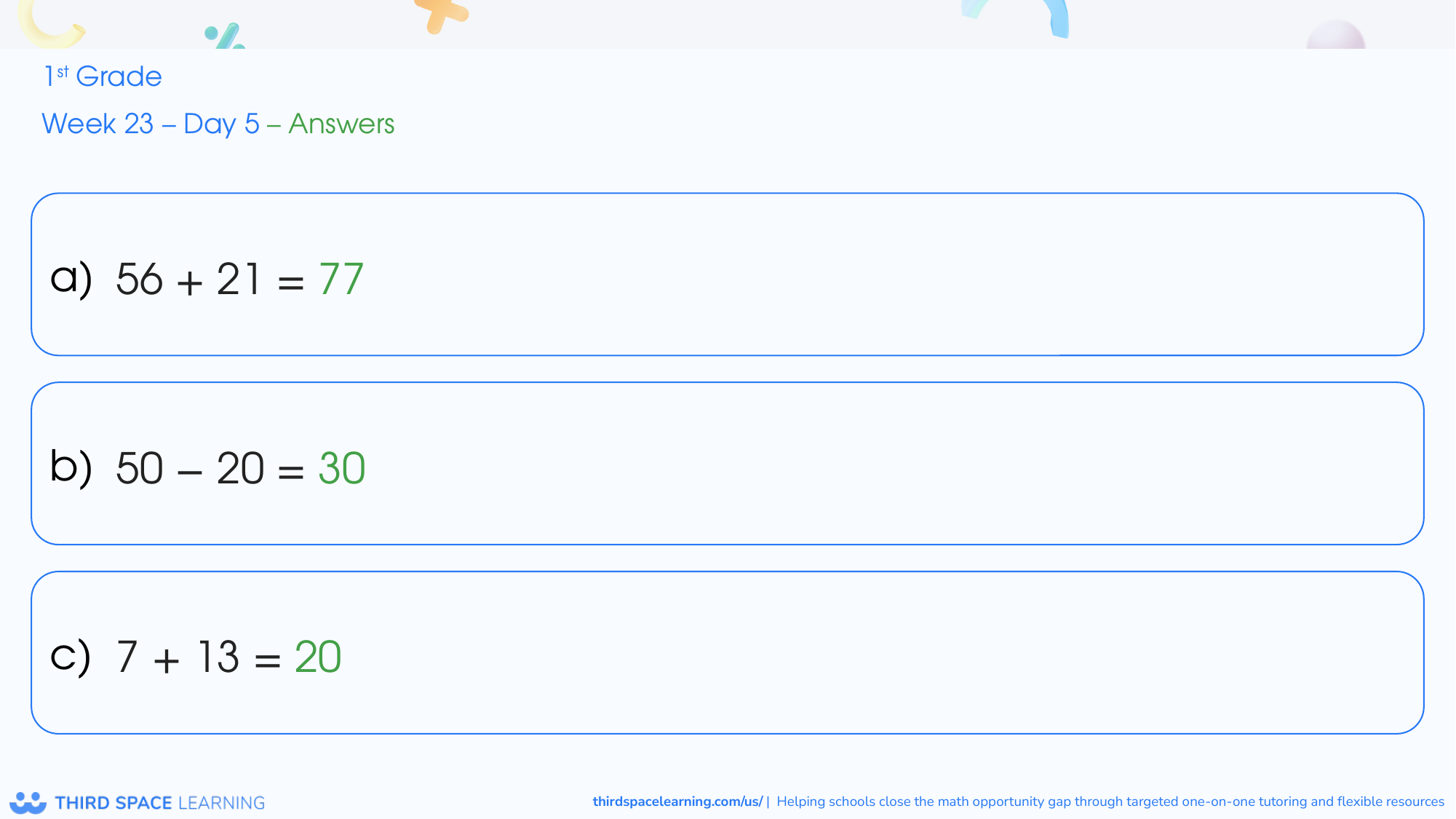

1st Grade
Week 23 – Day 5 – Answers
56 + 21 = 77
50 − 20 = 30
7 + 13 = 20